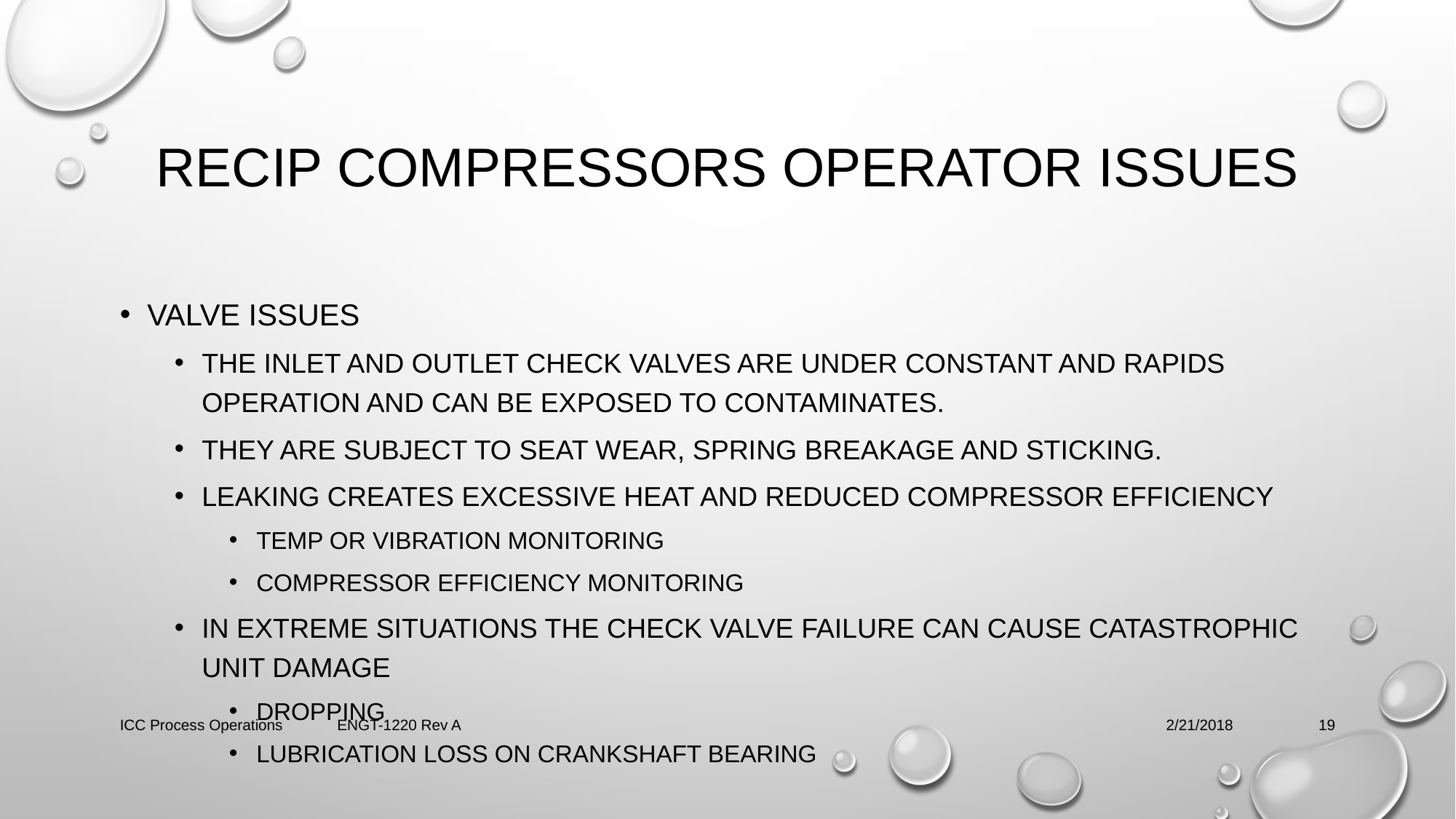

# recip Compressors operator issues
Valve issues
The inlet and outlet check valves are under constant and rapids operation and can be exposed to contaminates.
They are subject to seat wear, spring breakage and sticking.
Leaking creates excessive heat and reduced compressor efficiency
Temp or vibration monitoring
Compressor efficiency monitoring
In extreme situations the check valve failure can cause catastrophic unit damage
Dropping
Lubrication loss on crankshaft bearing

ICC Process Operations             ENGT-1220 Rev A
2/21/2018
19